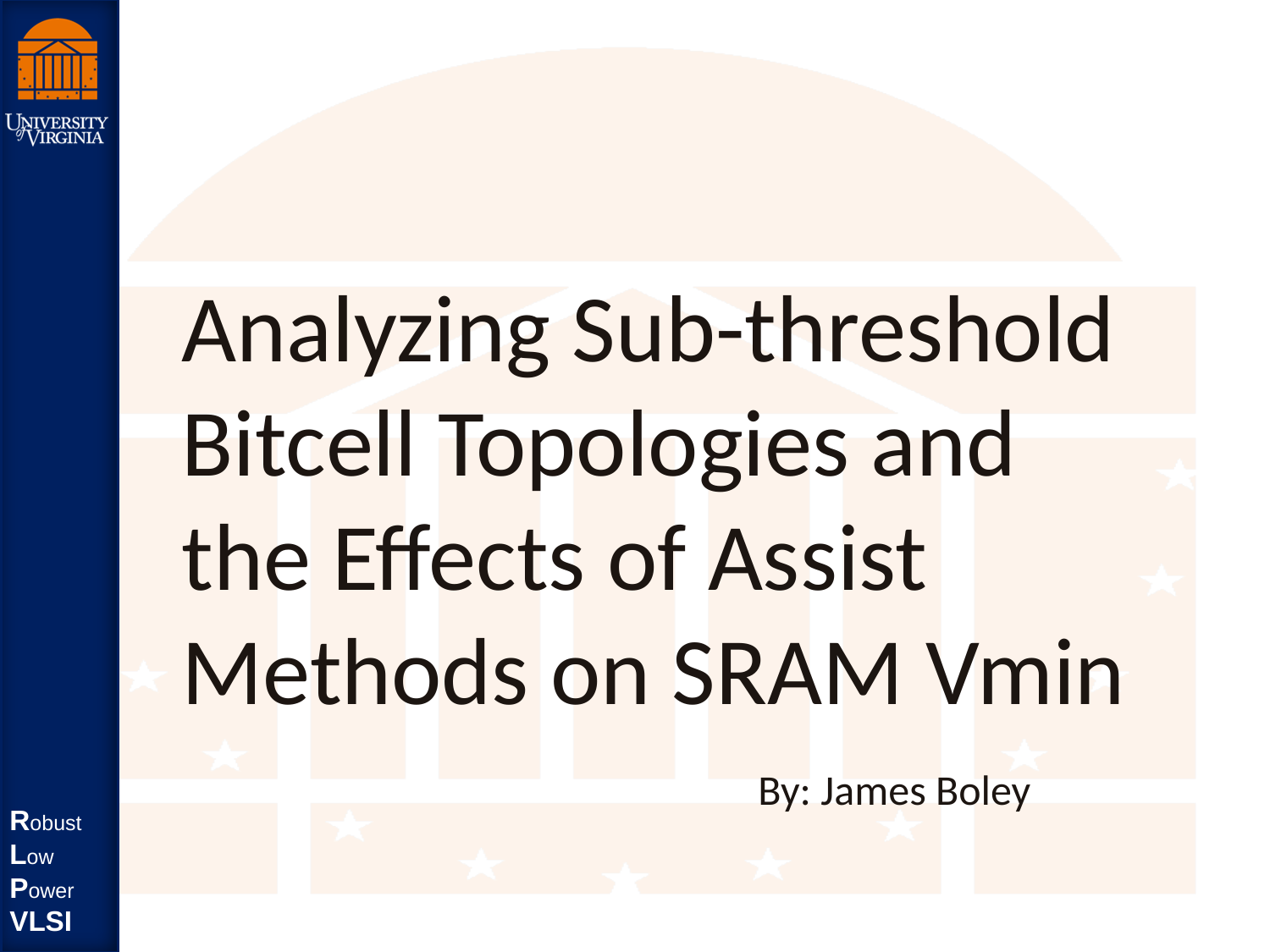

# Analyzing Sub-threshold Bitcell Topologies and the Effects of Assist Methods on SRAM Vmin
By: James Boley